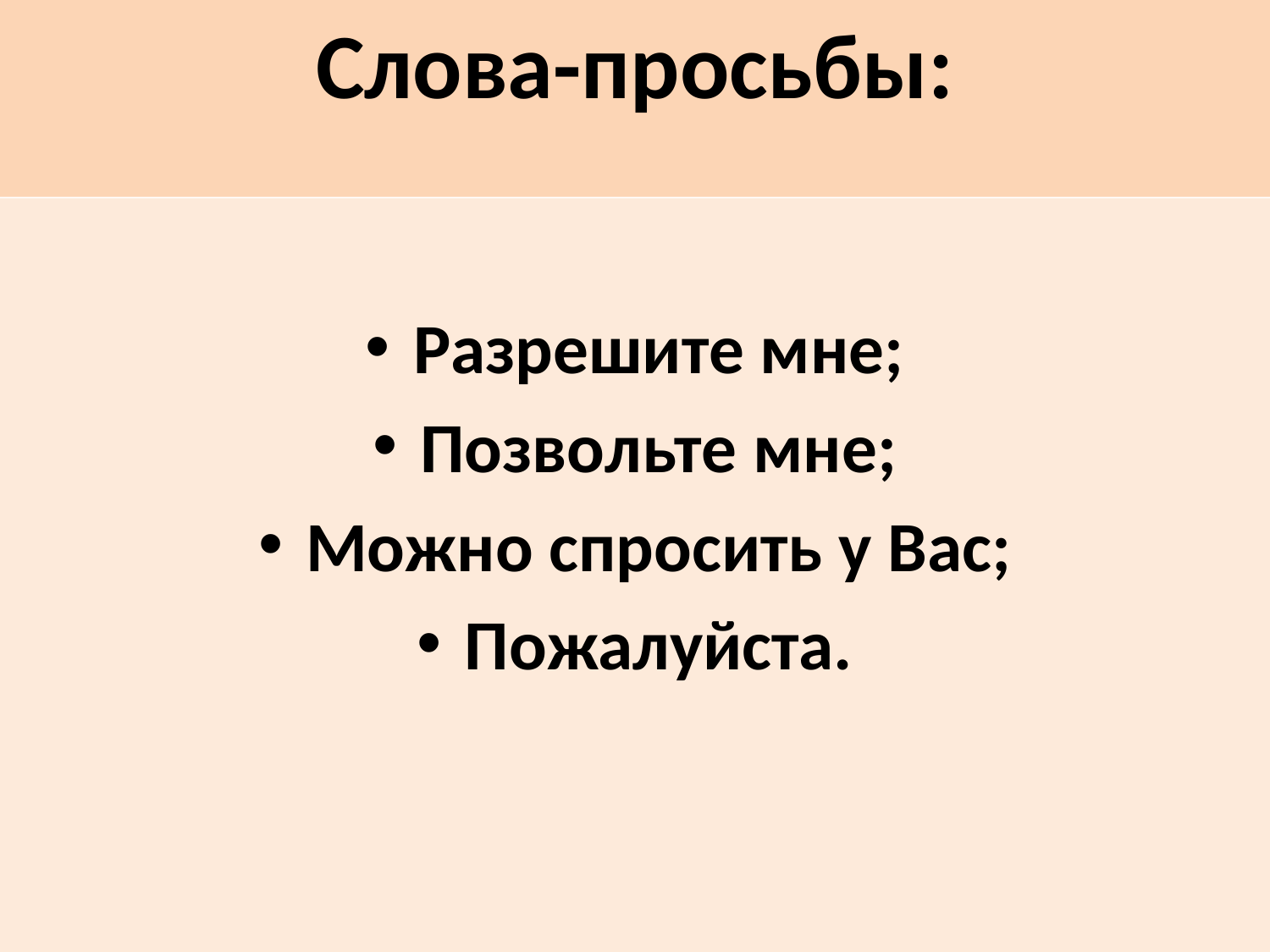

# Слова-просьбы:

Разрешите мне;
Позвольте мне;
Можно спросить у Вас;
Пожалуйста.